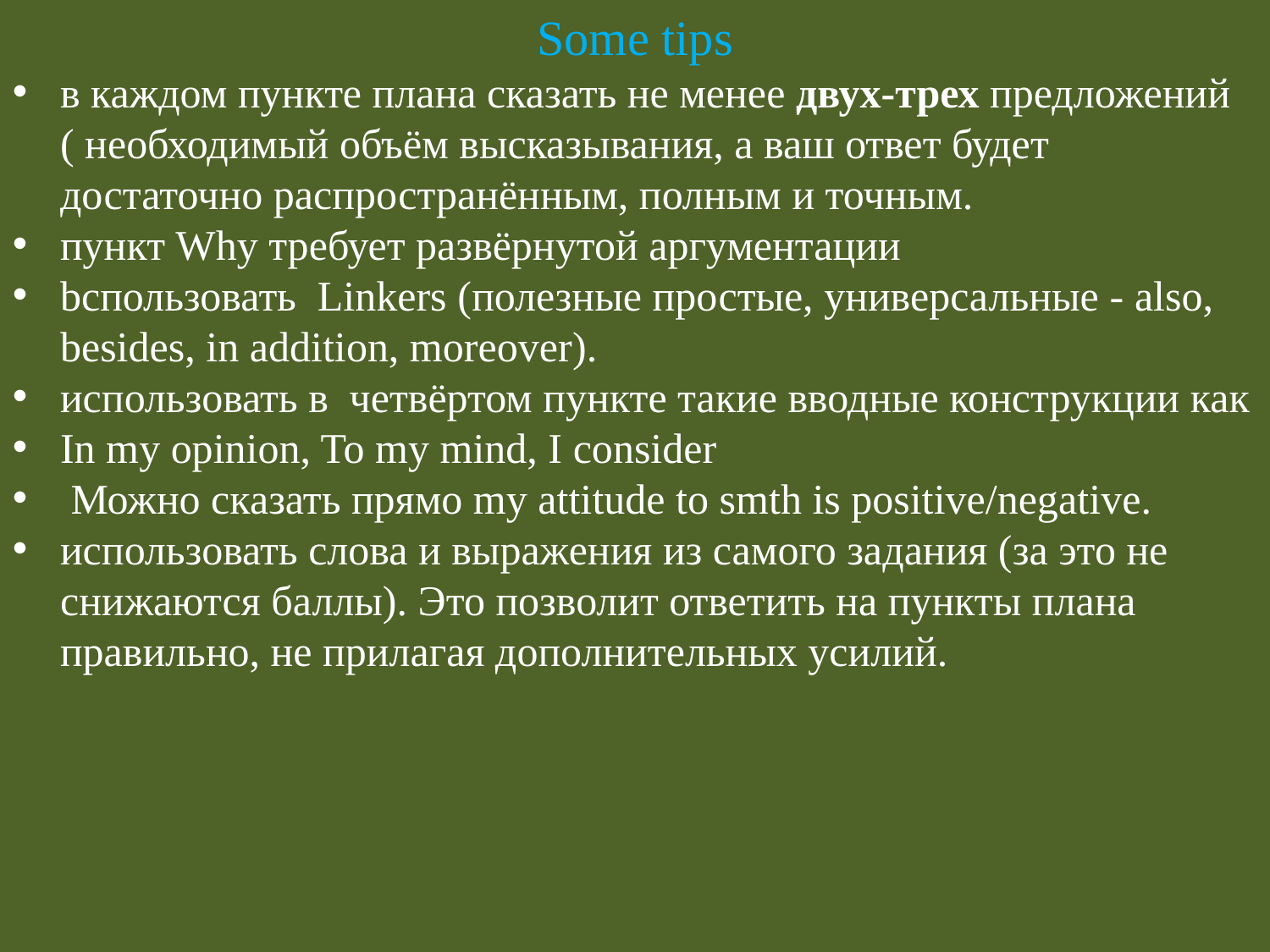

Some tips
в каждом пункте плана сказать не менее двух-трех предложений  ( необходи­мый объём высказывания, а ваш ответ будет достаточно распространённым, полным и точным.
пункт Why требует раз­вёрнутой аргументации
bспользовать  Linkers (полезные простые, универсальные - also, besides, in addition, moreover).
использовать в  четвёртом пункте такие вводные конструкции как
In my opinion, To my mind, I consider
 Можно сказать прямо my attitude to smth is positive/negative.
использовать слова и выражения из самого задания (за это не снижаются баллы). Это позволит ответить на пункты плана правильно, не прилагая дополнительных усилий.